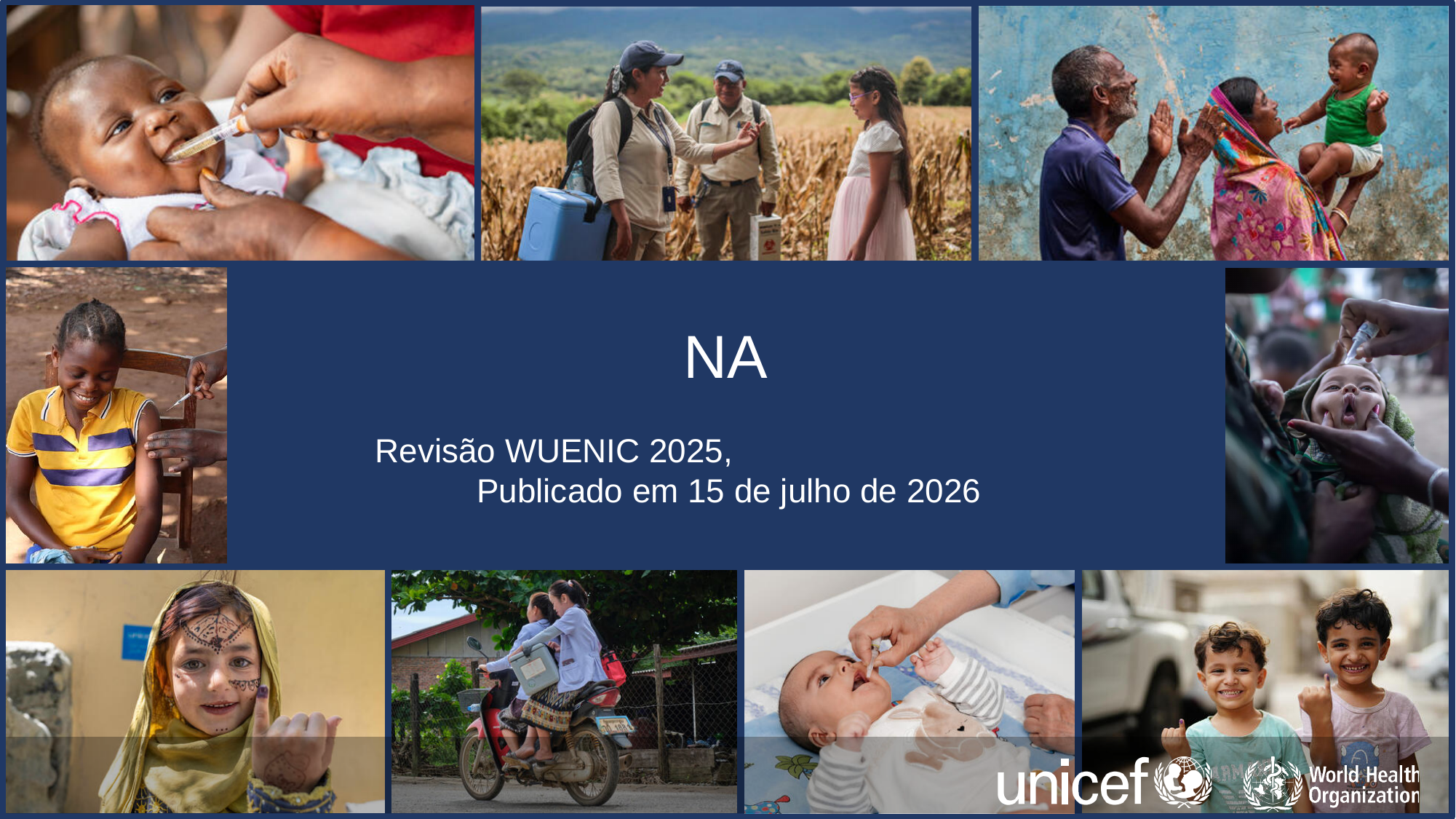

# NA
Revisão WUENIC 2025,
Publicado em 15 de julho de 2026